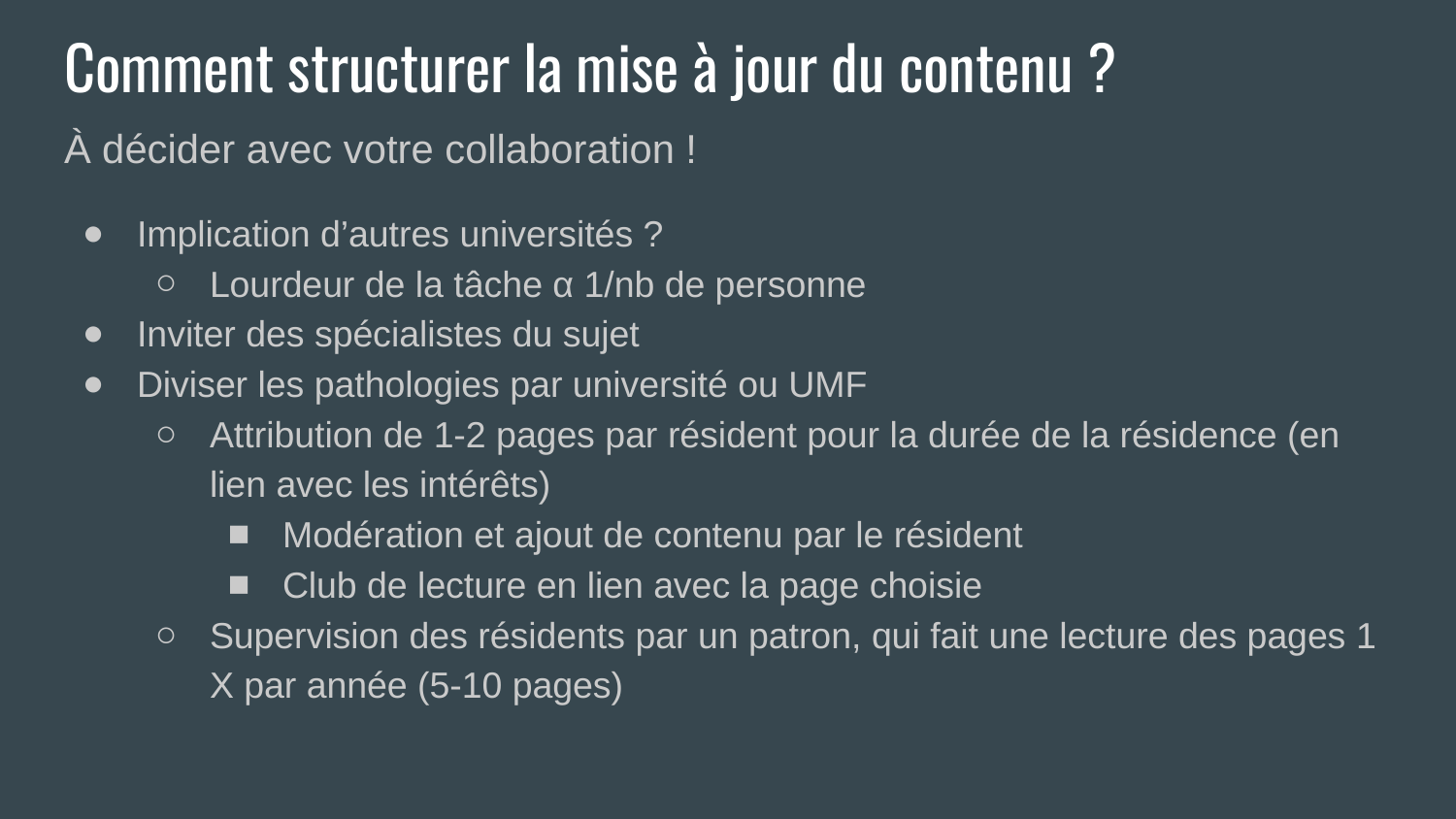

# Comment structurer la mise à jour du contenu ?
À décider avec votre collaboration !
Implication d’autres universités ?
Lourdeur de la tâche α 1/nb de personne
Inviter des spécialistes du sujet
Diviser les pathologies par université ou UMF
Attribution de 1-2 pages par résident pour la durée de la résidence (en lien avec les intérêts)
Modération et ajout de contenu par le résident
Club de lecture en lien avec la page choisie
Supervision des résidents par un patron, qui fait une lecture des pages 1 X par année (5-10 pages)